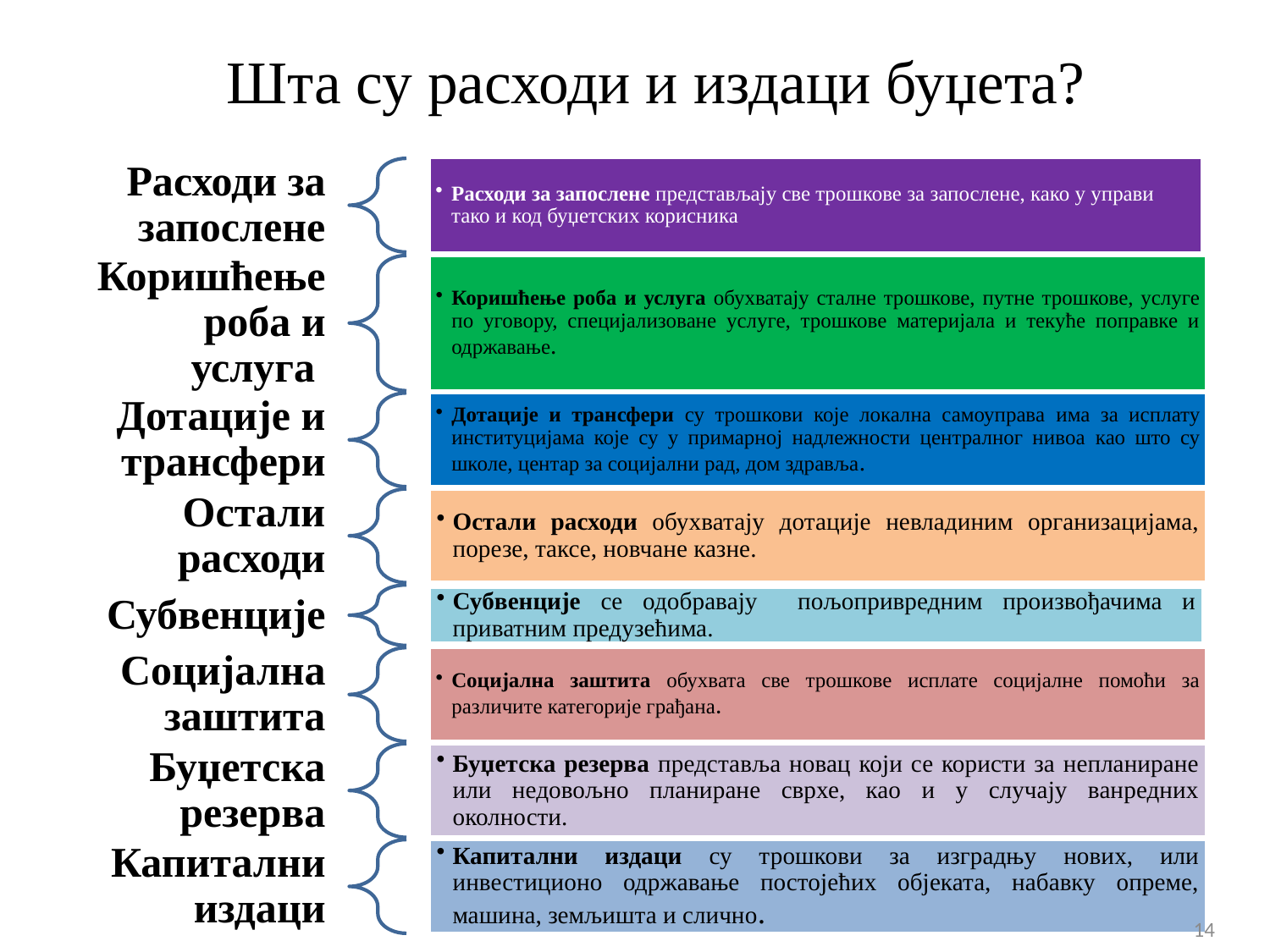

Шта су расходи и издаци буџета?
Расходи за запослене
Расходи за запослене представљају све трошкове за запослене, како у управи тако и код буџетских корисника
Коришћење роба и услуга
Коришћење роба и услуга обухватају сталне трошкове, путне трошкове, услуге по уговору, специјализоване услуге, трошкове материјала и текуће поправке и одржавање.
Дотације и трансфери
Дотације и трансфери су трошкови које локална самоуправа има за исплату институцијама које су у примарној надлежности централног нивоа као што су школе, центар за социјални рад, дом здравља.
Остали расходи
Остали расходи обухватају дотације невладиним организацијама, порезе, таксе, новчане казне.
Субвенције
Субвенције сe одобравају  пољопривредним произвођачима и приватним предузећима.
Социјална заштита
Социјална заштита обухвата све трошкове исплате социјалне помоћи за различите категорије грађана.
Буџетска резерва
Буџетска резерва представља новац који се користи за непланиране или недовољно планиране сврхе, као и у случају ванредних околности.
Капитални издаци
Капитални издаци су трошкови за изградњу нових, или инвестиционо одржавање постојећих објеката, набавку опреме, машина, земљишта и слично.

14
14